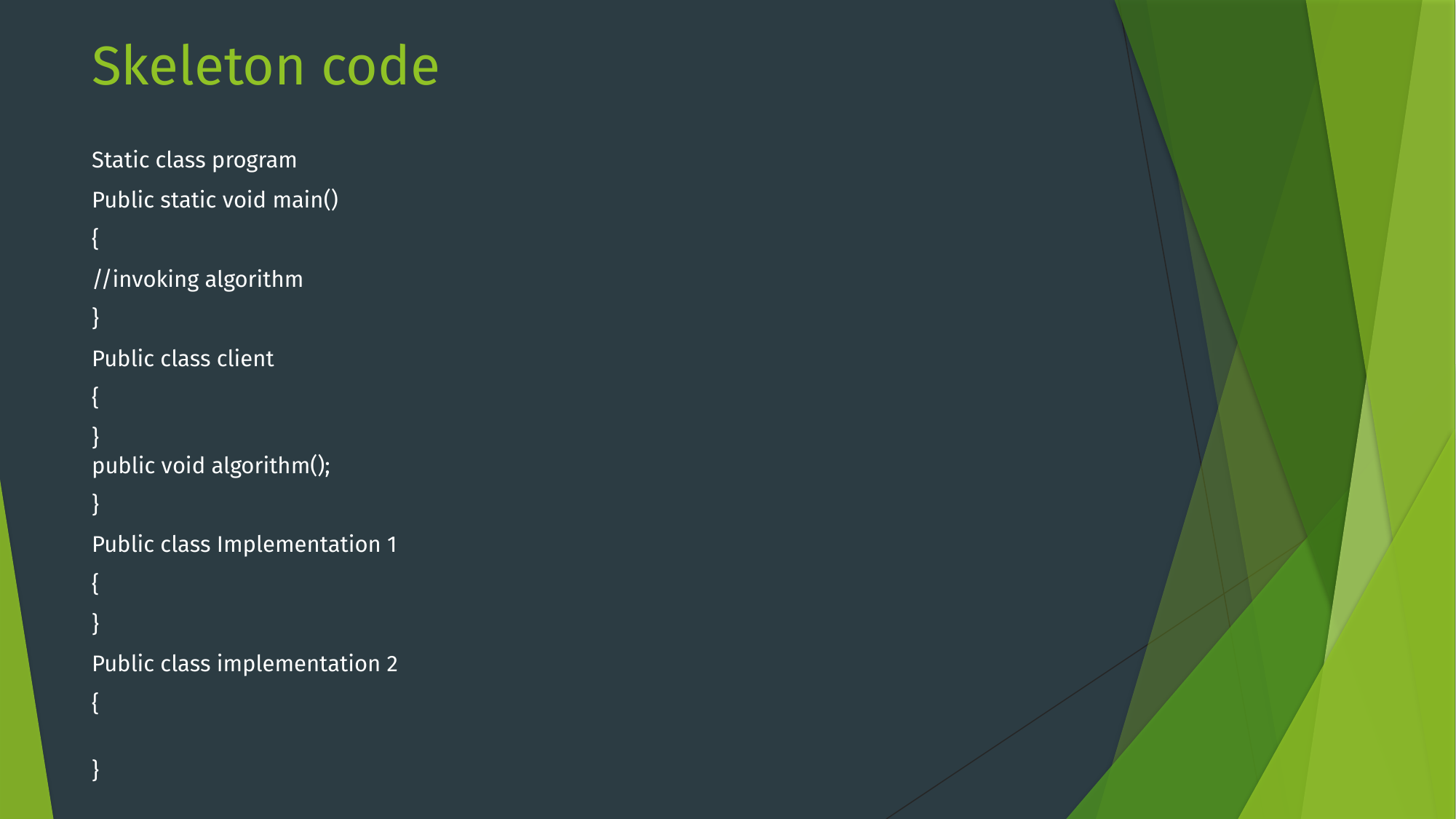

# Skeleton code
Static class program
Public static void main()
{
//invoking algorithm
}
Public class client
{
}
public void algorithm();
}
Public class Implementation 1
{
}
Public class implementation 2
{
}